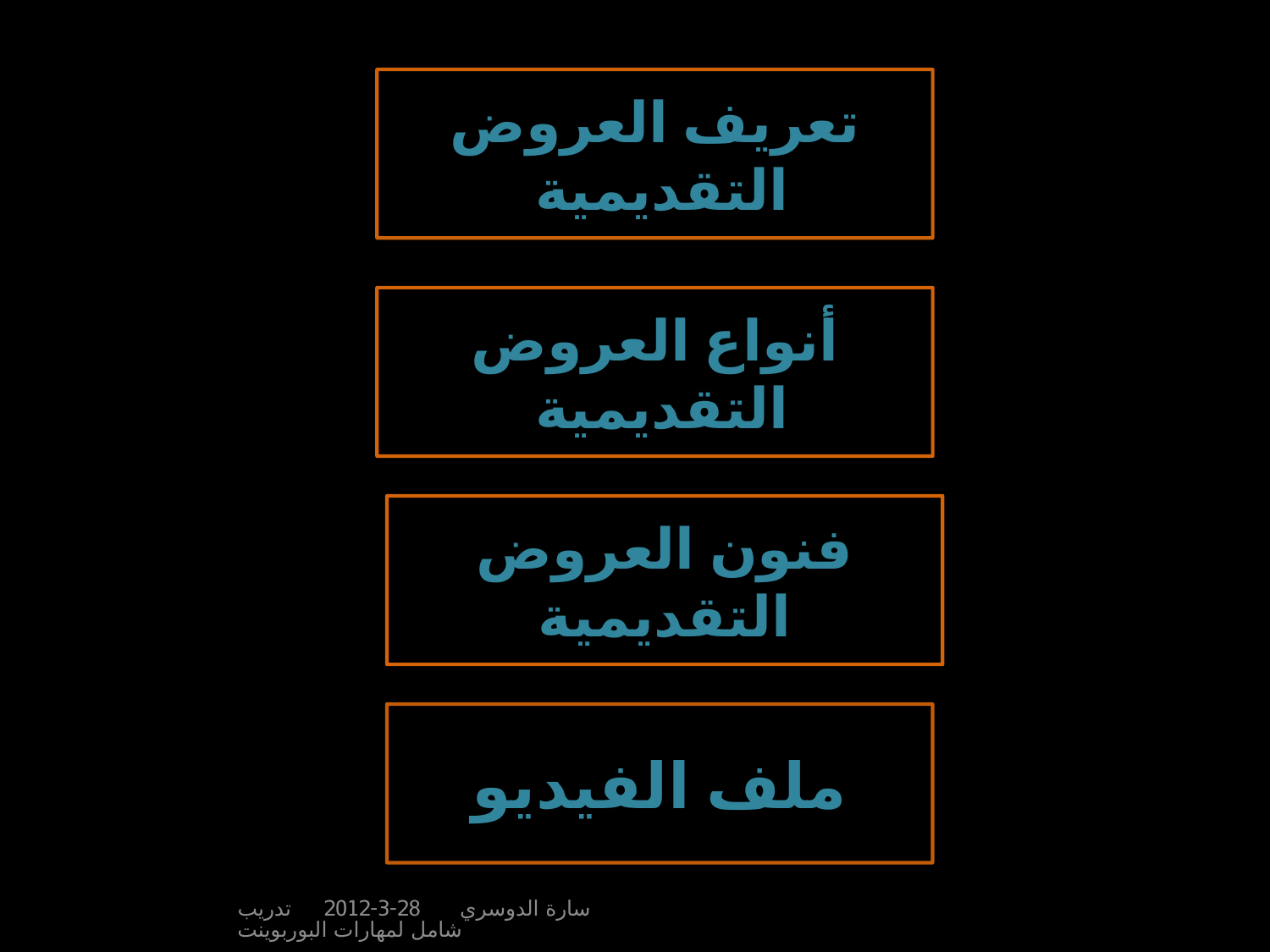

سارة الدوسري      28-3-2012     تدريب شامل لمهارات البوربوينت